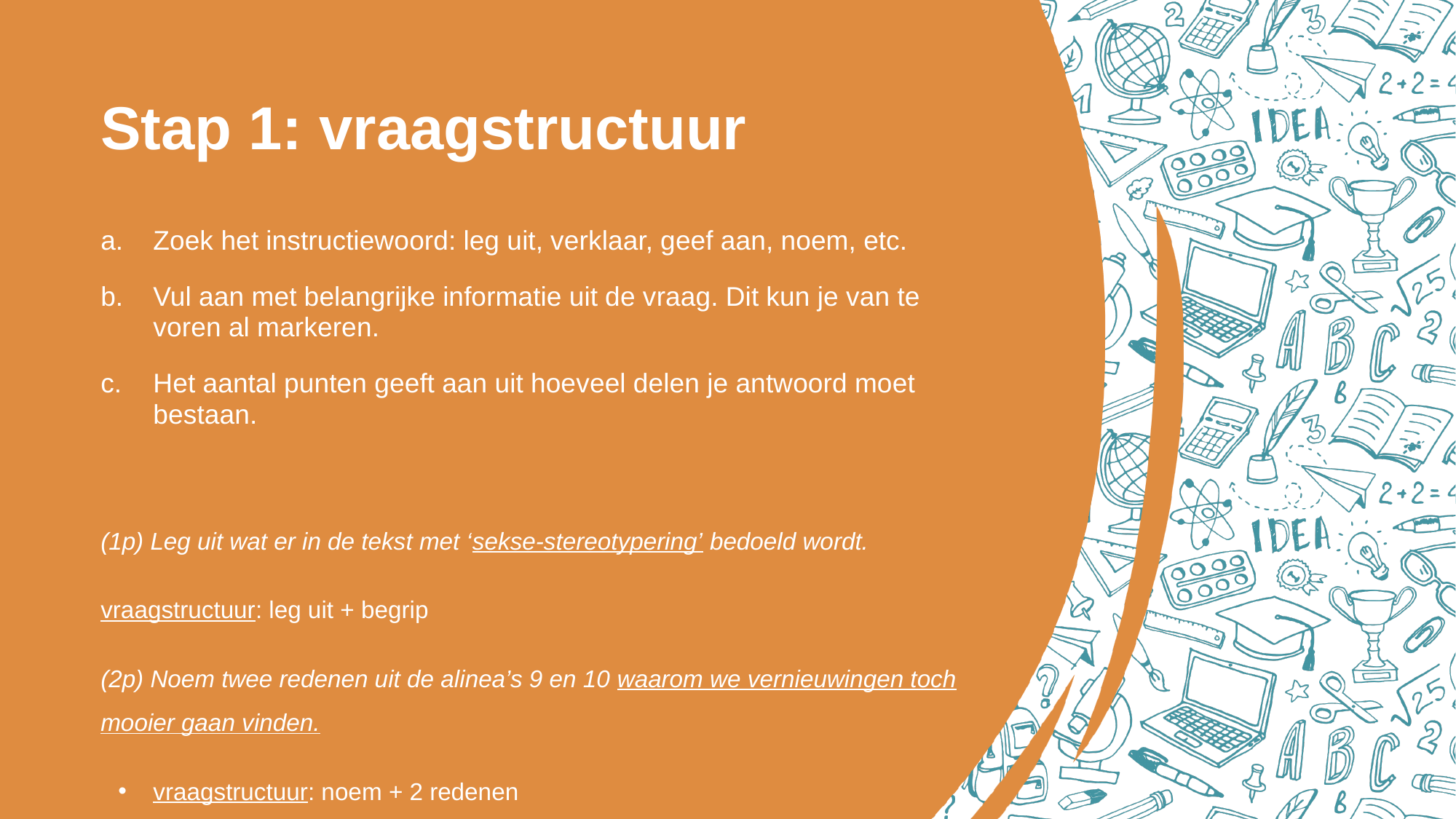

# Stap 1: vraagstructuur
Zoek het instructiewoord: leg uit, verklaar, geef aan, noem, etc.
Vul aan met belangrijke informatie uit de vraag. Dit kun je van te voren al markeren.
Het aantal punten geeft aan uit hoeveel delen je antwoord moet bestaan.

(1p) Leg uit wat er in de tekst met ‘sekse-stereotypering’ bedoeld wordt.
vraagstructuur: leg uit + begrip
(2p) Noem twee redenen uit de alinea’s 9 en 10 waarom we vernieuwingen toch mooier gaan vinden.
vraagstructuur: noem + 2 redenen